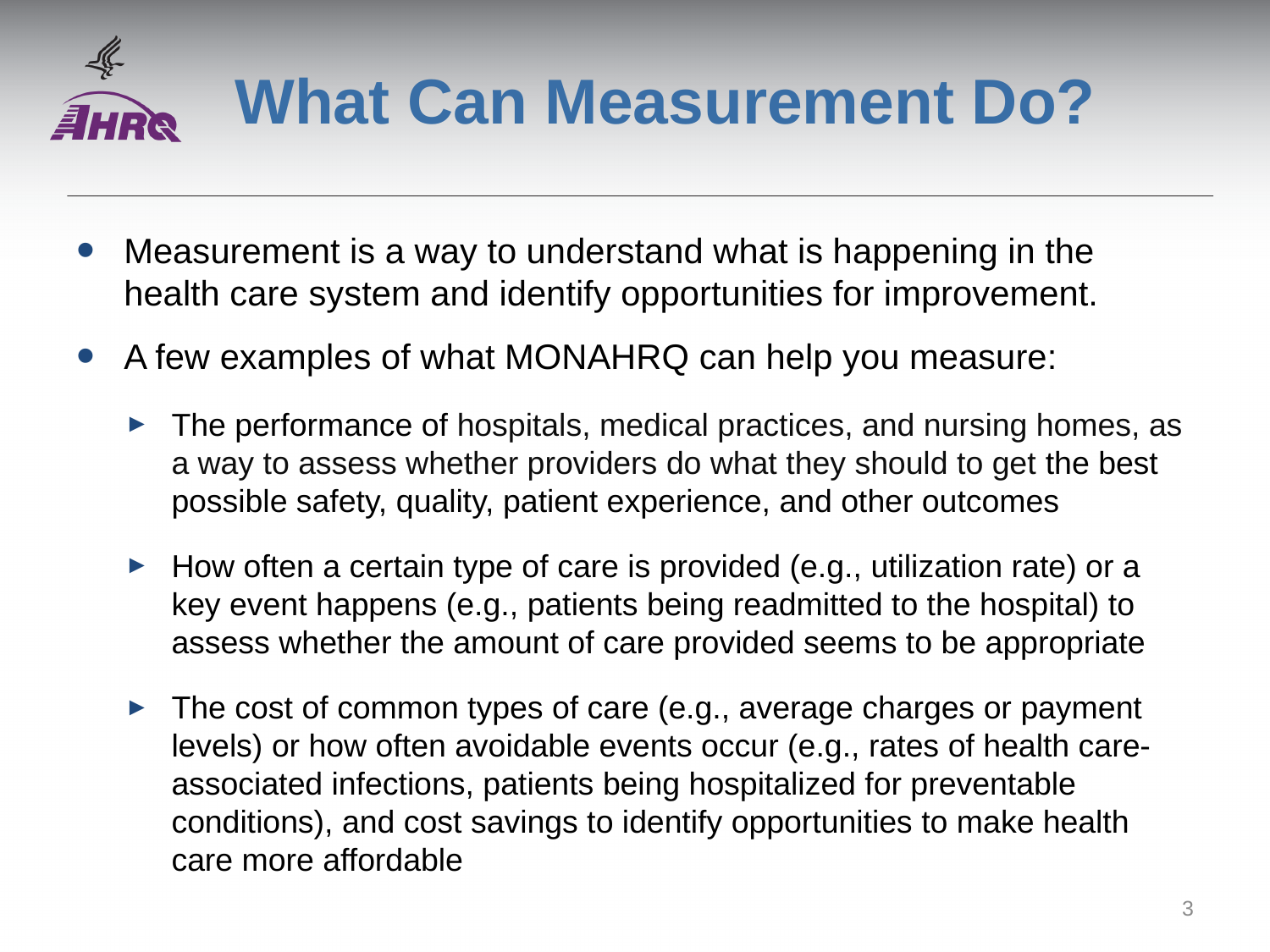

# What Can Measurement Do?
Measurement is a way to understand what is happening in the health care system and identify opportunities for improvement.
A few examples of what MONAHRQ can help you measure:
The performance of hospitals, medical practices, and nursing homes, as a way to assess whether providers do what they should to get the best possible safety, quality, patient experience, and other outcomes
How often a certain type of care is provided (e.g., utilization rate) or a key event happens (e.g., patients being readmitted to the hospital) to assess whether the amount of care provided seems to be appropriate
The cost of common types of care (e.g., average charges or payment levels) or how often avoidable events occur (e.g., rates of health care-associated infections, patients being hospitalized for preventable conditions), and cost savings to identify opportunities to make health care more affordable
3